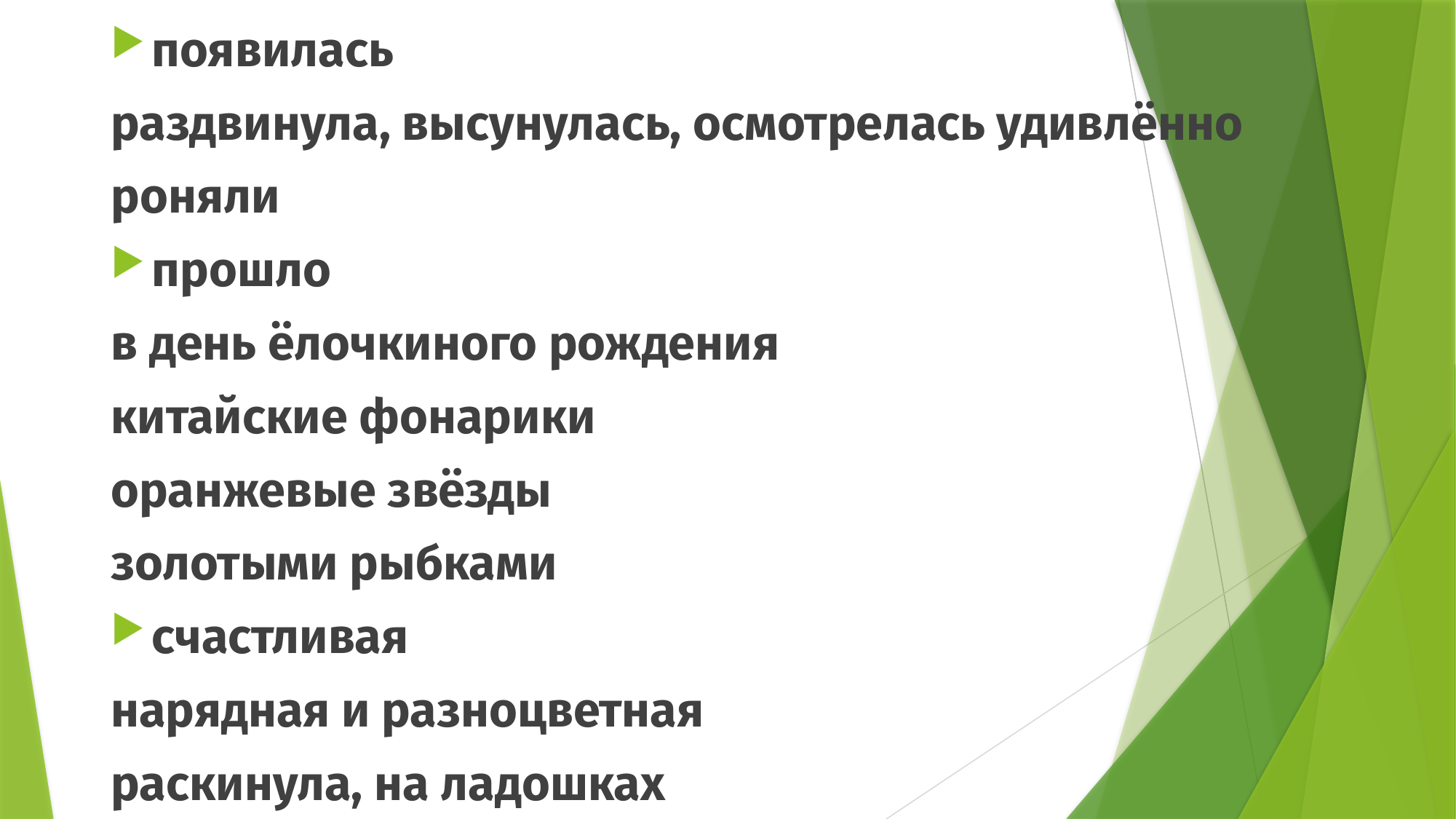

появилась
раздвинула, высунулась, осмотрелась удивлённо
роняли
прошло
в день ёлочкиного рождения
китайские фонарики
оранжевые звёзды
золотыми рыбками
счастливая
нарядная и разноцветная
раскинула, на ладошках
#